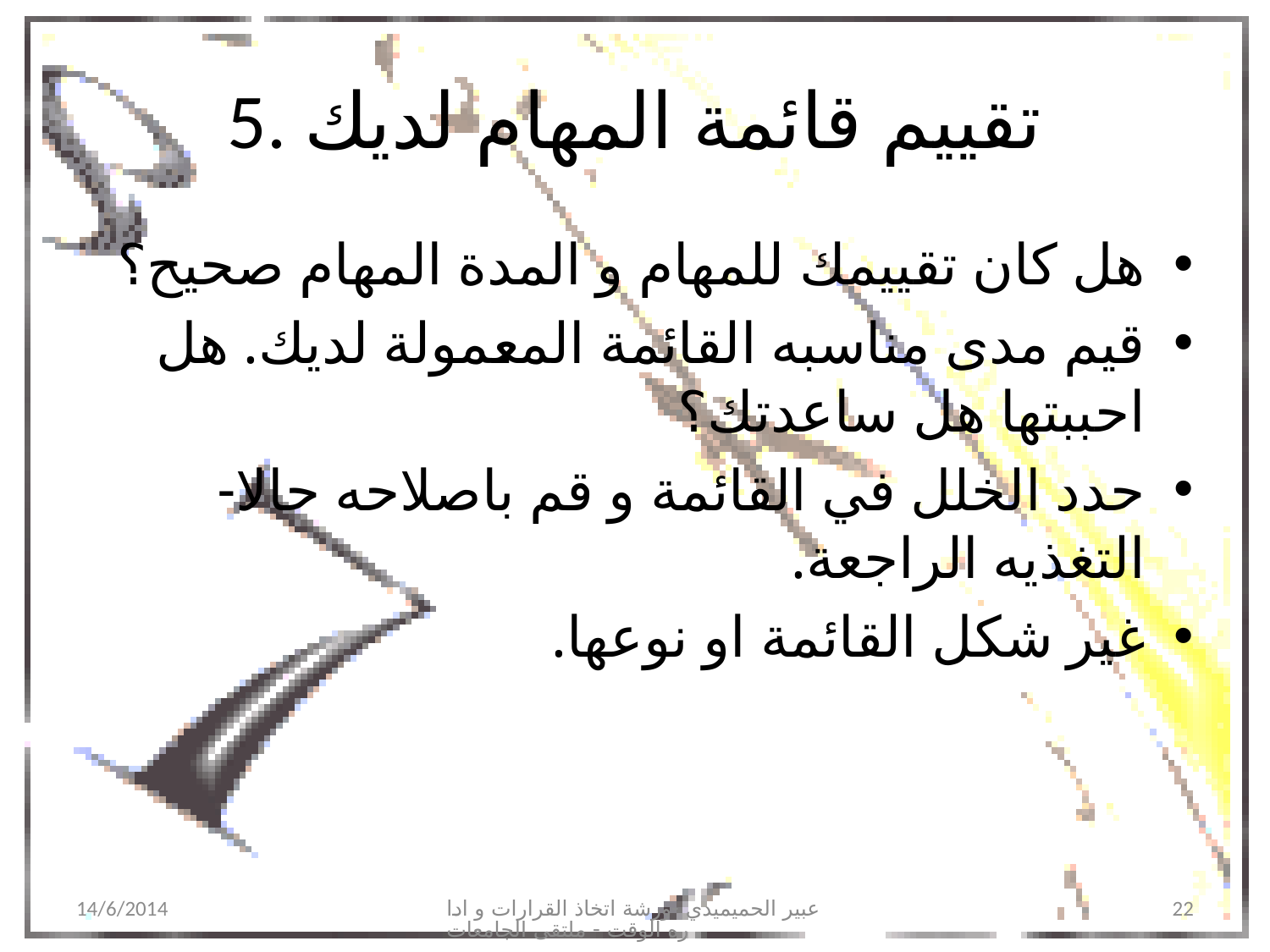

# 5. تقييم قائمة المهام لديك
هل كان تقييمك للمهام و المدة المهام صحيح؟
قيم مدى مناسبه القائمة المعمولة لديك. هل احببتها هل ساعدتك؟
حدد الخلل في القائمة و قم باصلاحه حالا- التغذيه الراجعة.
غير شكل القائمة او نوعها.

14/6/2014
عبير الحميميدي -ورشة اتخاذ القرارات و اداره الوقت - ملتقى الجامعات
22